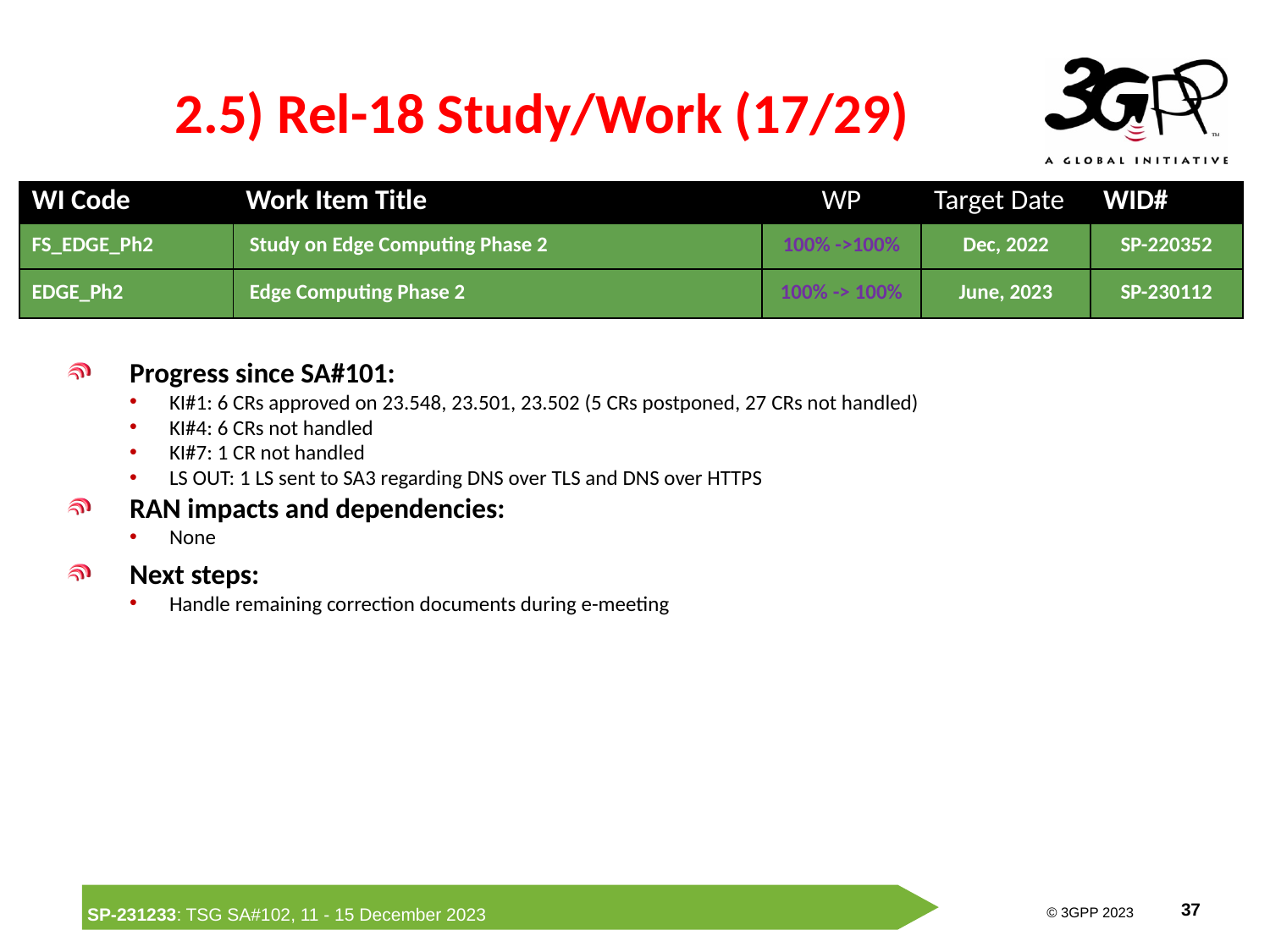

# 2.5) Rel-18 Study/Work (17/29)
| WI Code | Work Item Title | WP | Target Date | WID# |
| --- | --- | --- | --- | --- |
| FS\_EDGE\_Ph2 | Study on Edge Computing Phase 2 | 100% ->100% | Dec, 2022 | SP-220352 |
| EDGE\_Ph2 | Edge Computing Phase 2 | 100% -> 100% | June, 2023 | SP-230112 |
Progress since SA#101:
KI#1: 6 CRs approved on 23.548, 23.501, 23.502 (5 CRs postponed, 27 CRs not handled)
KI#4: 6 CRs not handled
KI#7: 1 CR not handled
LS OUT: 1 LS sent to SA3 regarding DNS over TLS and DNS over HTTPS
RAN impacts and dependencies:
None
Next steps:
Handle remaining correction documents during e-meeting